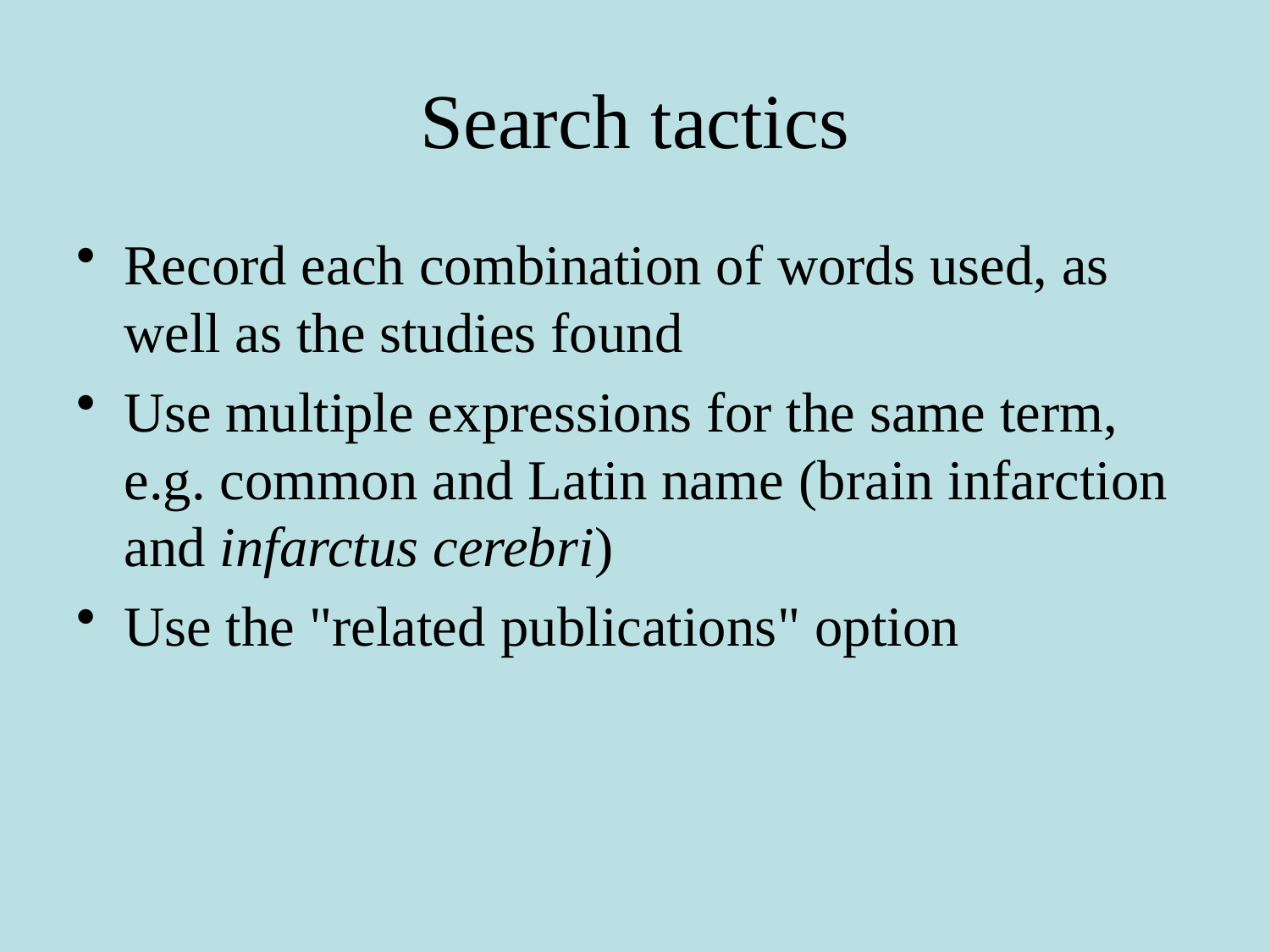

# Search tactics
Record each combination of words used, as well as the studies found
Use multiple expressions for the same term, e.g. common and Latin name (brain infarction and infarctus cerebri)
Use the "related publications" option